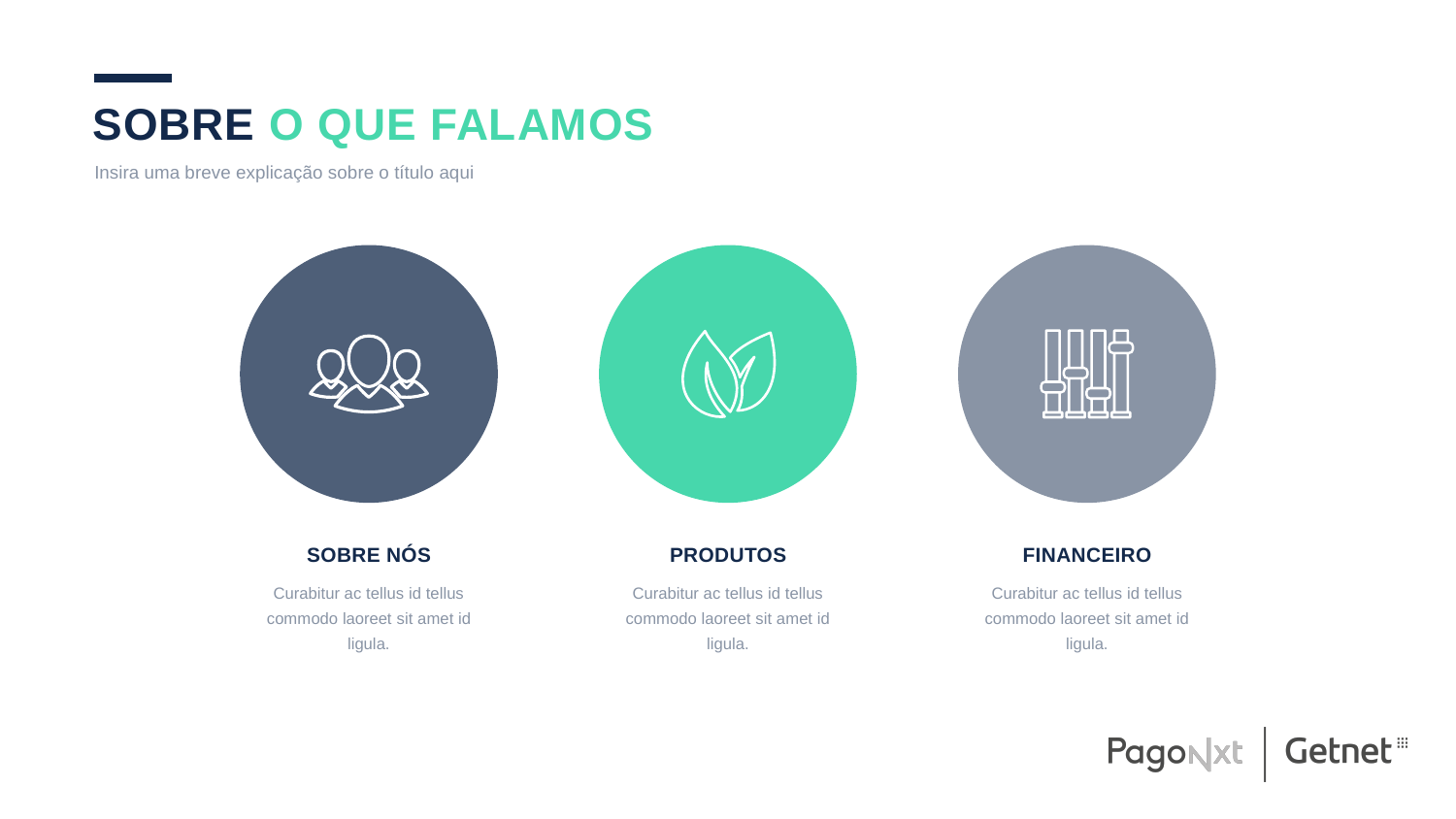

Sobre o que falamos
Insira uma breve explicação sobre o título aqui

Sobre nós
produtos
financeiro
Curabitur ac tellus id tellus commodo laoreet sit amet id ligula.
Curabitur ac tellus id tellus commodo laoreet sit amet id ligula.
Curabitur ac tellus id tellus commodo laoreet sit amet id ligula.